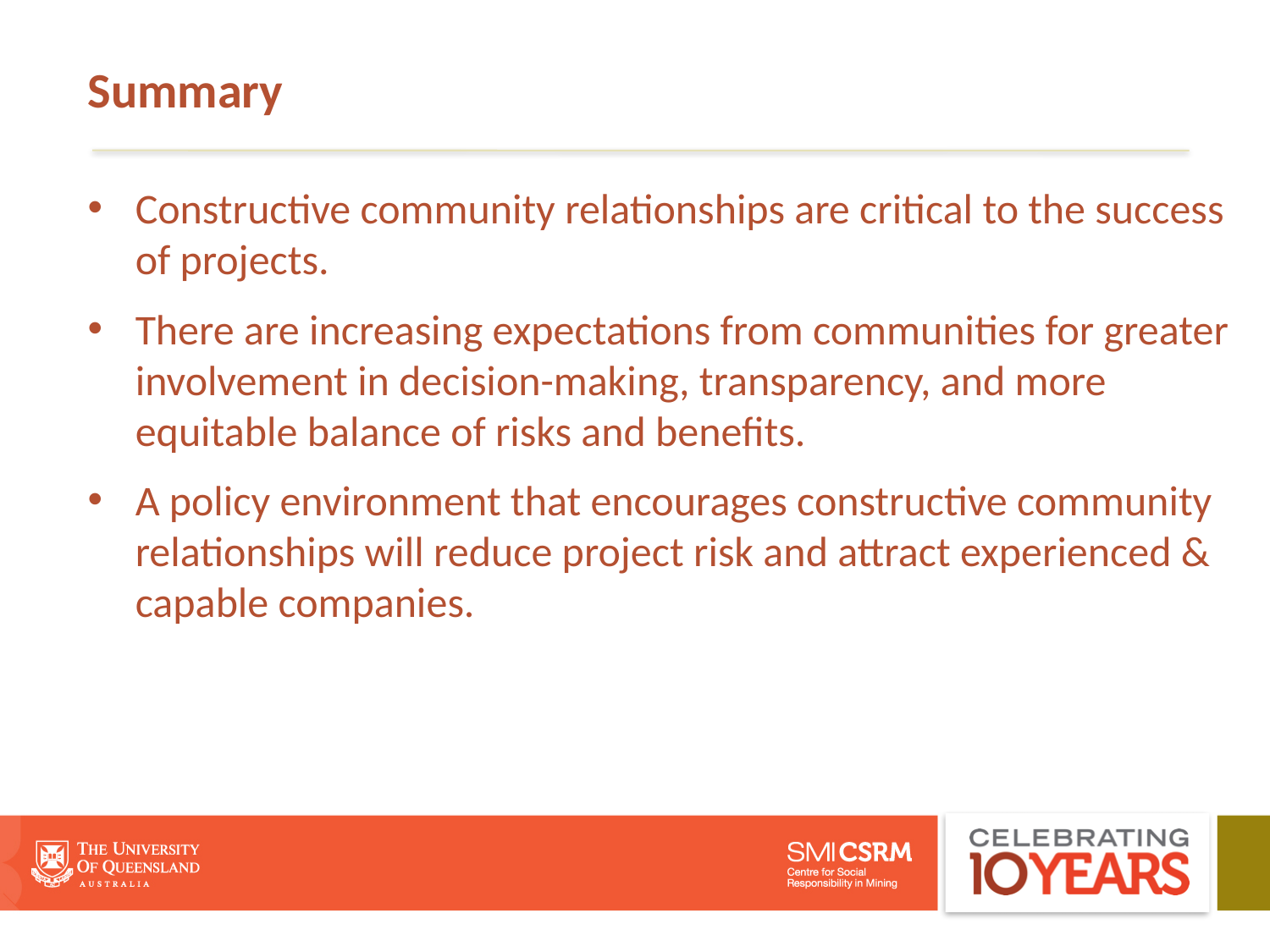

# Summary
Constructive community relationships are critical to the success of projects.
There are increasing expectations from communities for greater involvement in decision-making, transparency, and more equitable balance of risks and benefits.
A policy environment that encourages constructive community relationships will reduce project risk and attract experienced & capable companies.